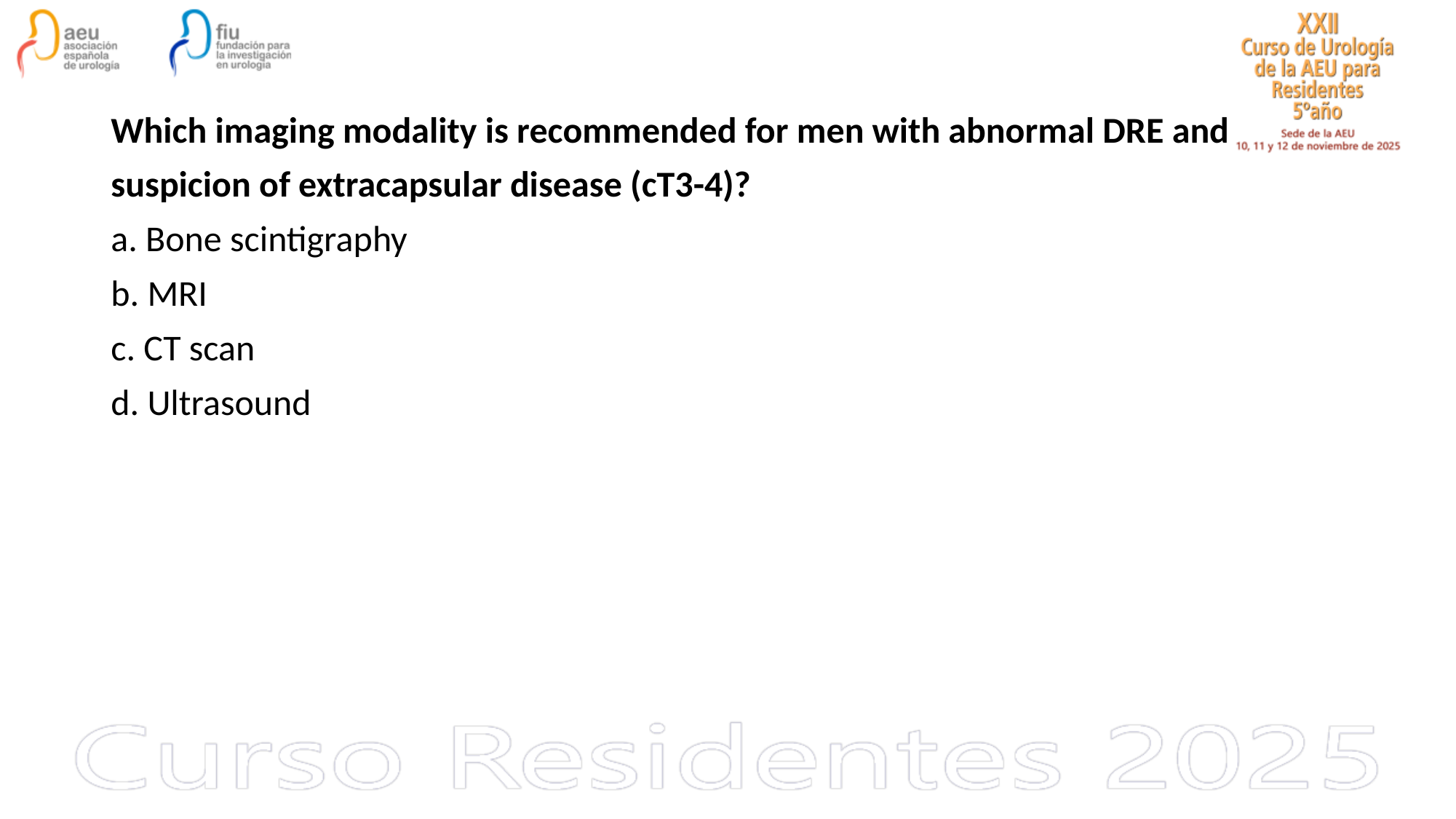

Which imaging modality is recommended for men with abnormal DRE and
suspicion of extracapsular disease (cT3-4)?
a. Bone scintigraphy
b. MRI
c. CT scan
d. Ultrasound